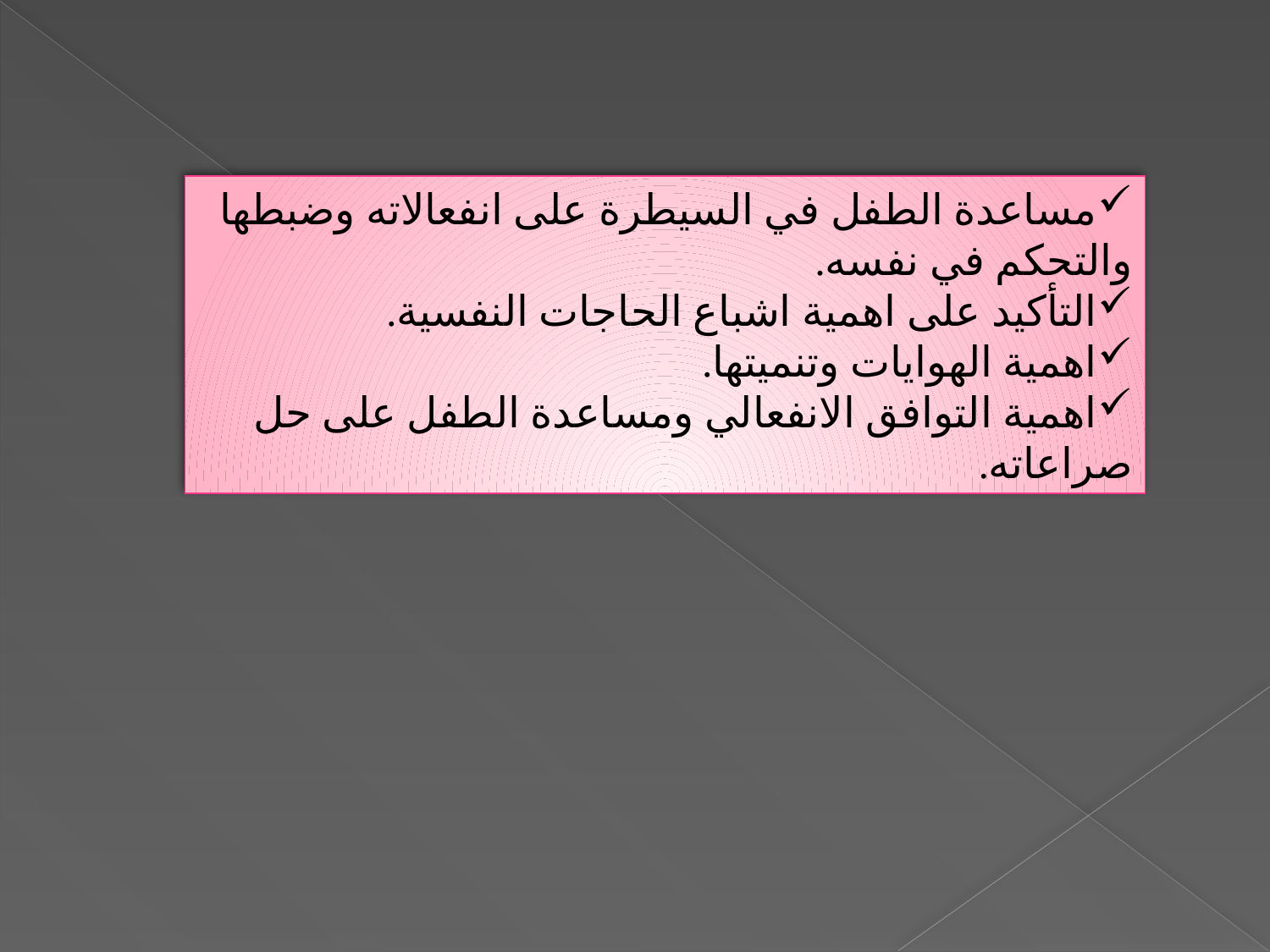

مساعدة الطفل في السيطرة على انفعالاته وضبطها والتحكم في نفسه.
التأكيد على اهمية اشباع الحاجات النفسية.
اهمية الهوايات وتنميتها.
اهمية التوافق الانفعالي ومساعدة الطفل على حل صراعاته.